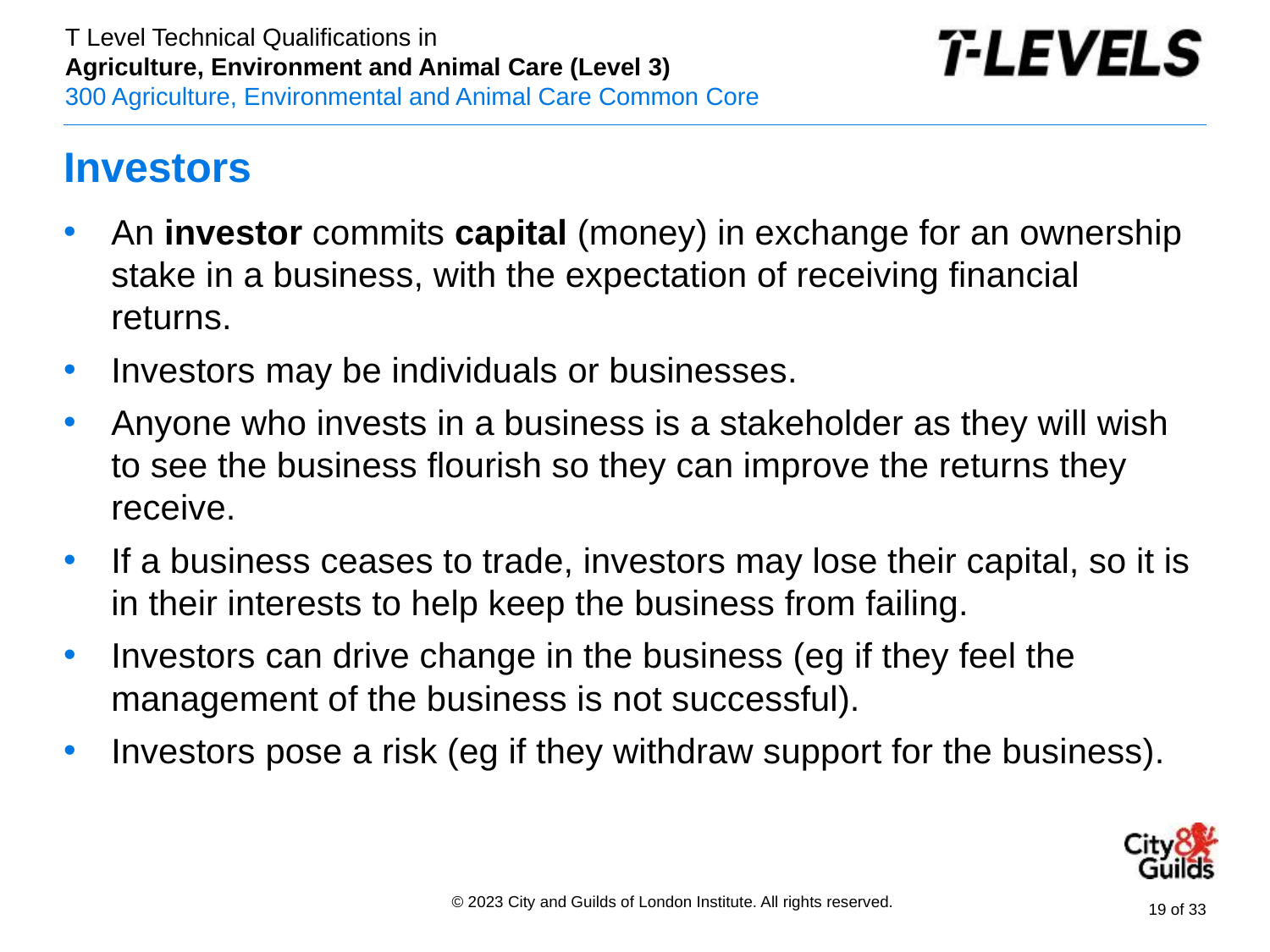

# Investors
An investor commits capital (money) in exchange for an ownership stake in a business, with the expectation of receiving financial returns.
Investors may be individuals or businesses.
Anyone who invests in a business is a stakeholder as they will wish to see the business flourish so they can improve the returns they receive.
If a business ceases to trade, investors may lose their capital, so it is in their interests to help keep the business from failing.
Investors can drive change in the business (eg if they feel the management of the business is not successful).
Investors pose a risk (eg if they withdraw support for the business).